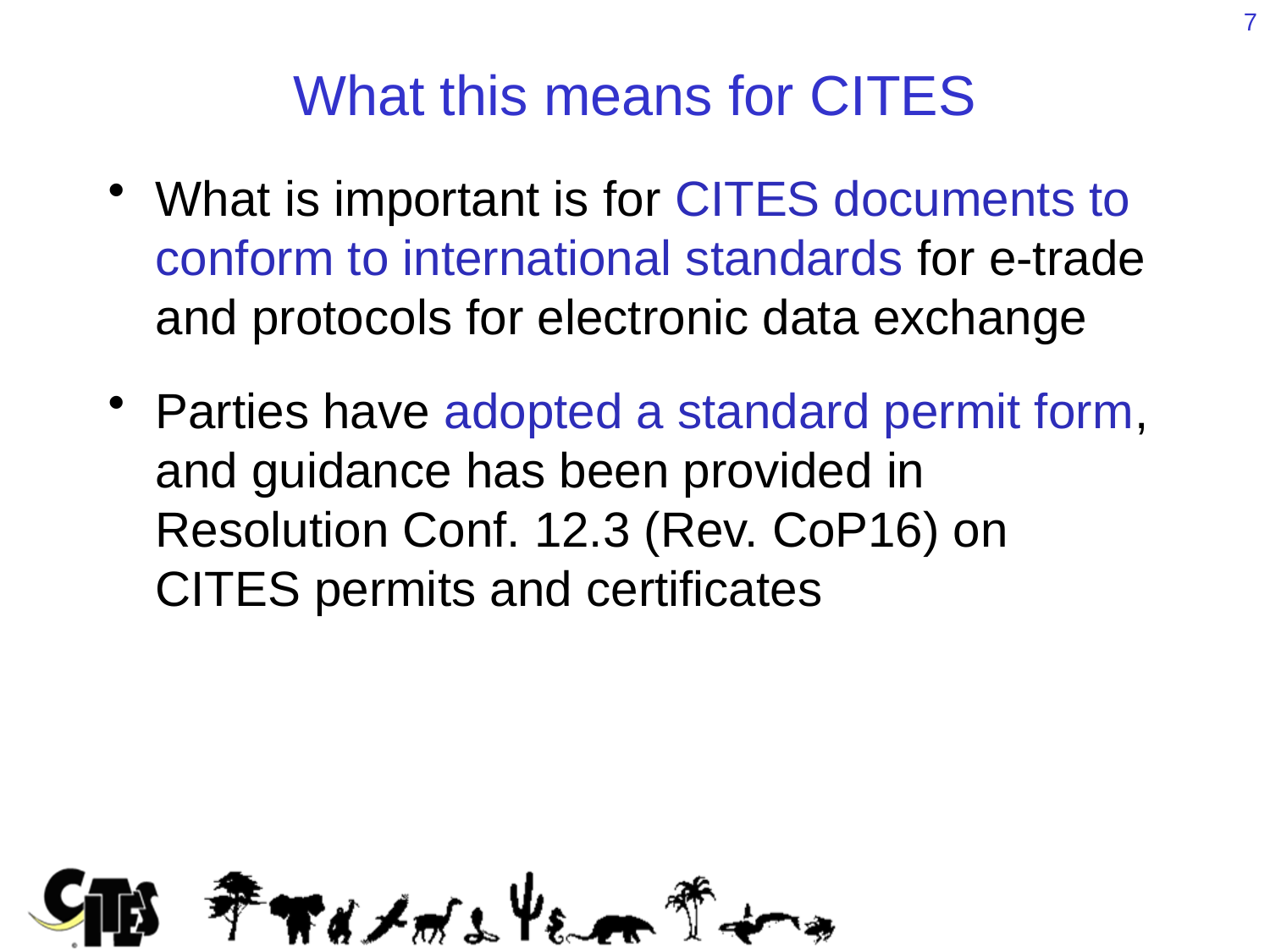

7
# What this means for CITES
What is important is for CITES documents to conform to international standards for e-trade and protocols for electronic data exchange
Parties have adopted a standard permit form, and guidance has been provided in Resolution Conf. 12.3 (Rev. CoP16) on CITES permits and certificates